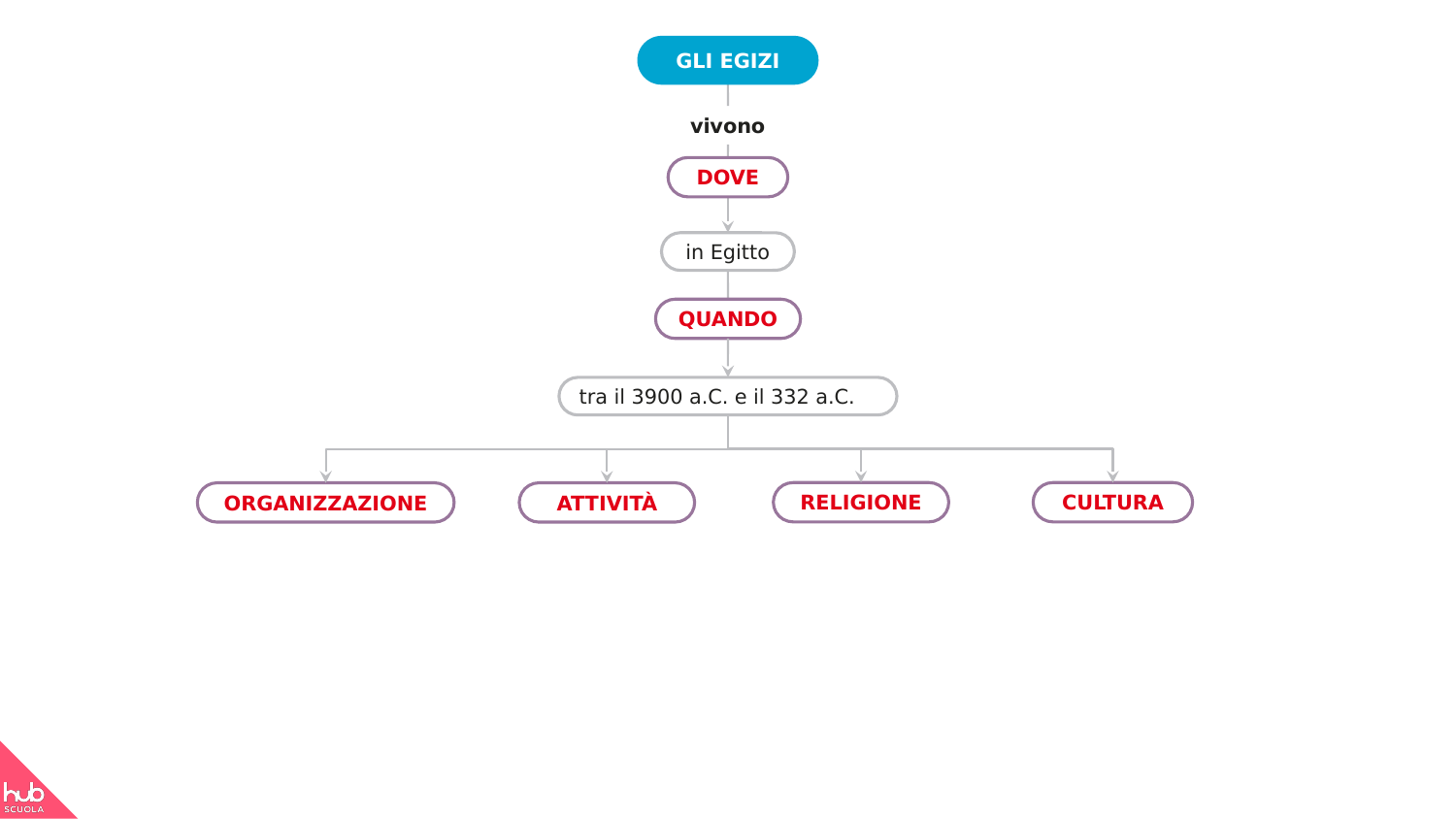

GLI EGIZI
vivono
DOVE
in Egitto
QUANDO
tra il 3900 a.C. e il 332 a.C.
RELIGIONE
CULTURA
ATTIVITÀ
ORGANIZZAZIONE